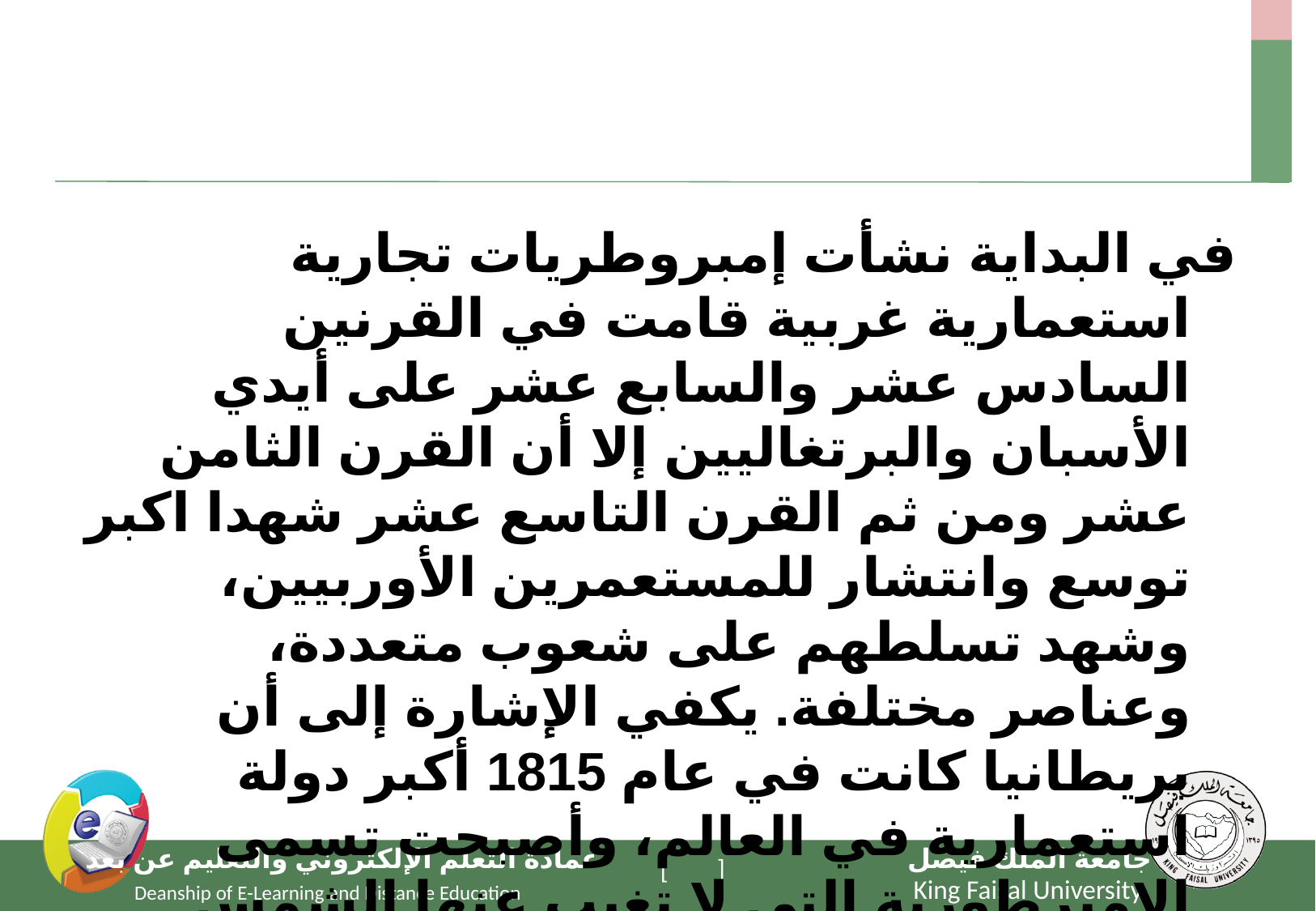

#
في البداية نشأت إمبروطريات تجارية استعمارية غربية قامت في القرنين السادس عشر والسابع عشر على أيدي الأسبان والبرتغاليين إلا أن القرن الثامن عشر ومن ثم القرن التاسع عشر شهدا اكبر توسع وانتشار للمستعمرين الأوربيين، وشهد تسلطهم على شعوب متعددة، وعناصر مختلفة. يكفي الإشارة إلى أن بريطانيا كانت في عام 1815 أكبر دولة استعمارية في العالم، وأصبحت تسمى الامبرطورية التي لا تغيب عنها الشمس.